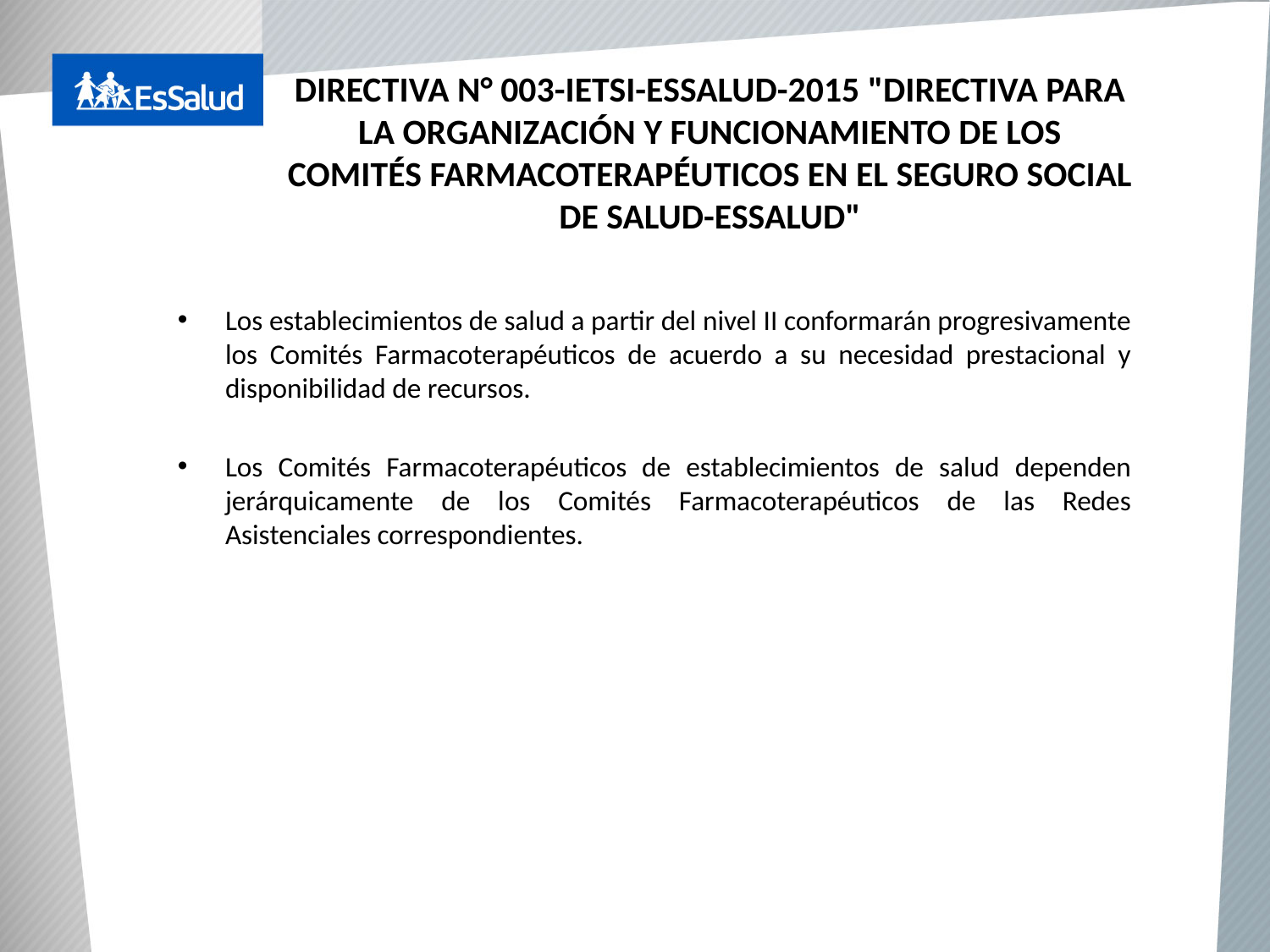

# DIRECTIVA N° 003-IETSI-ESSALUD-2015 "DIRECTIVA PARA LA ORGANIZACIÓN Y FUNCIONAMIENTO DE LOS COMITÉS FARMACOTERAPÉUTICOS EN EL SEGURO SOCIAL DE SALUD-ESSALUD"
Los establecimientos de salud a partir del nivel II conformarán progresivamente los Comités Farmacoterapéuticos de acuerdo a su necesidad prestacional y disponibilidad de recursos.

Los Comités Farmacoterapéuticos de establecimientos de salud dependen jerárquicamente de los Comités Farmacoterapéuticos de las Redes Asistenciales correspondientes.